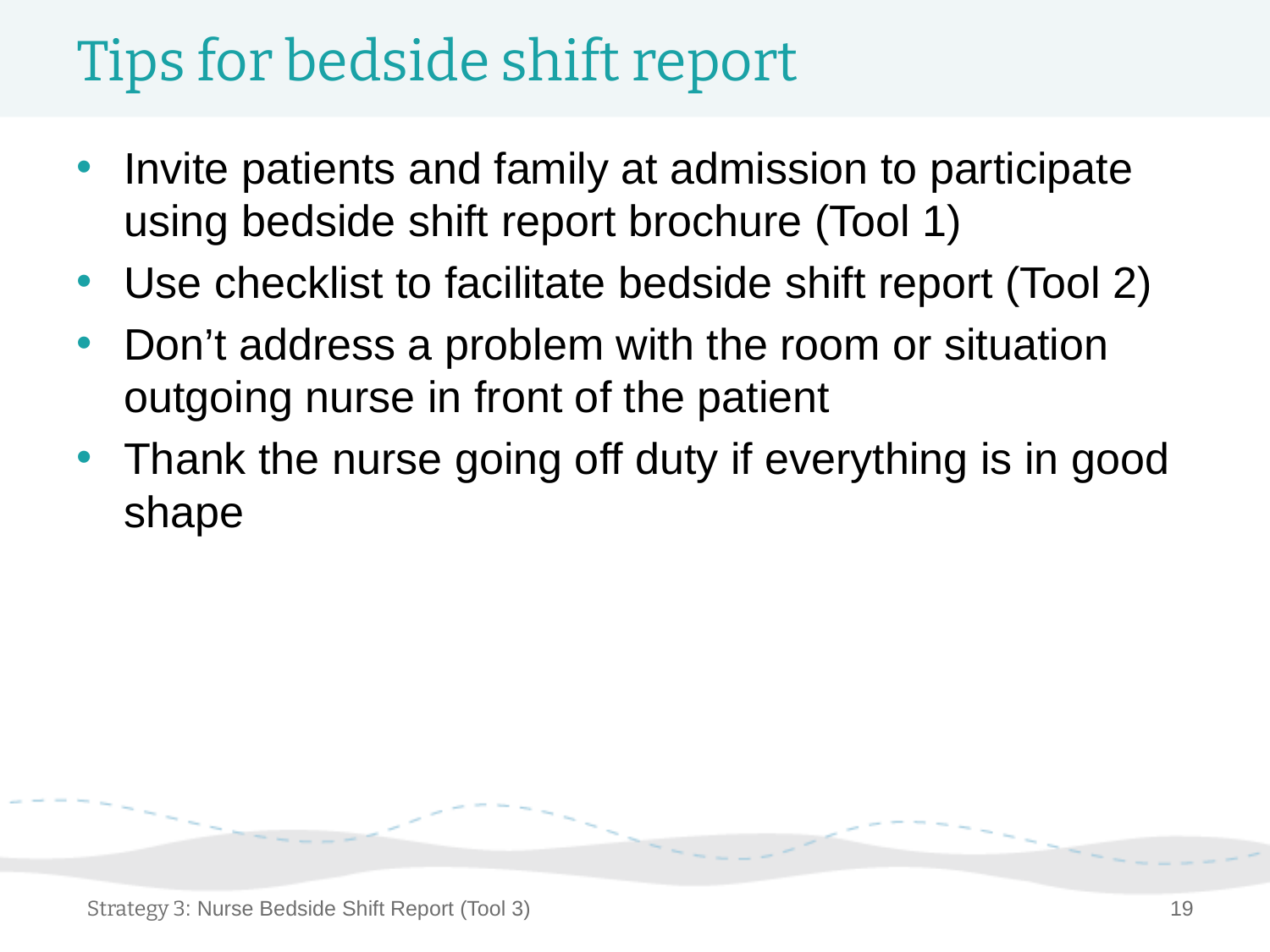

# Tips for bedside shift report
Invite patients and family at admission to participate using bedside shift report brochure (Tool 1)
Use checklist to facilitate bedside shift report (Tool 2)
Don’t address a problem with the room or situation outgoing nurse in front of the patient
Thank the nurse going off duty if everything is in good shape
Strategy 3: Nurse Bedside Shift Report (Tool 3)
19